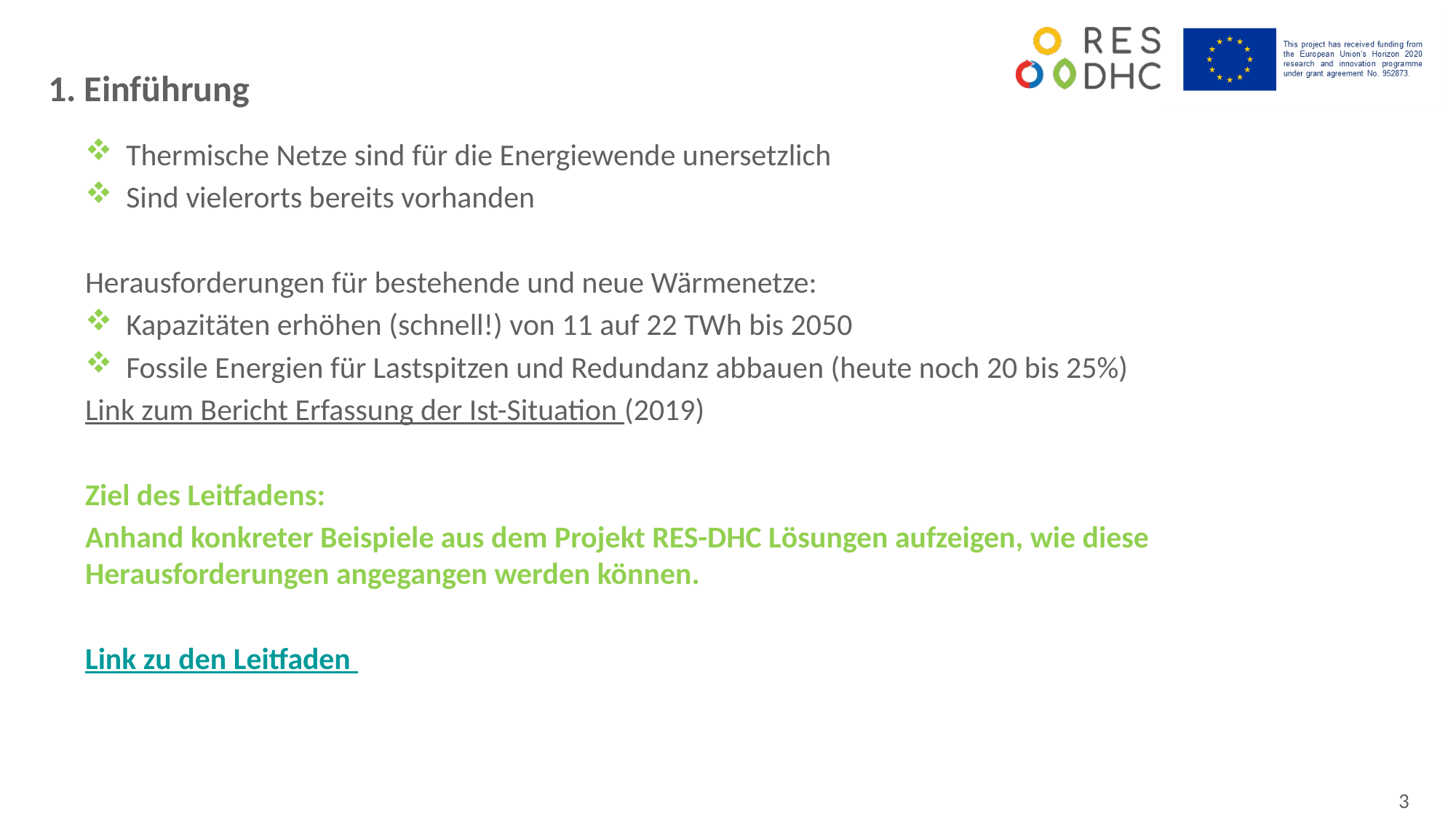

1. Einführung
Thermische Netze sind für die Energiewende unersetzlich
Sind vielerorts bereits vorhanden

Herausforderungen für bestehende und neue Wärmenetze:
Kapazitäten erhöhen (schnell!) von 11 auf 22 TWh bis 2050
Fossile Energien für Lastspitzen und Redundanz abbauen (heute noch 20 bis 25%)
Link zum Bericht Erfassung der Ist-Situation (2019)

Ziel des Leitfadens:
Anhand konkreter Beispiele aus dem Projekt RES-DHC Lösungen aufzeigen, wie diese Herausforderungen angegangen werden können.

Link zu den Leitfaden
3